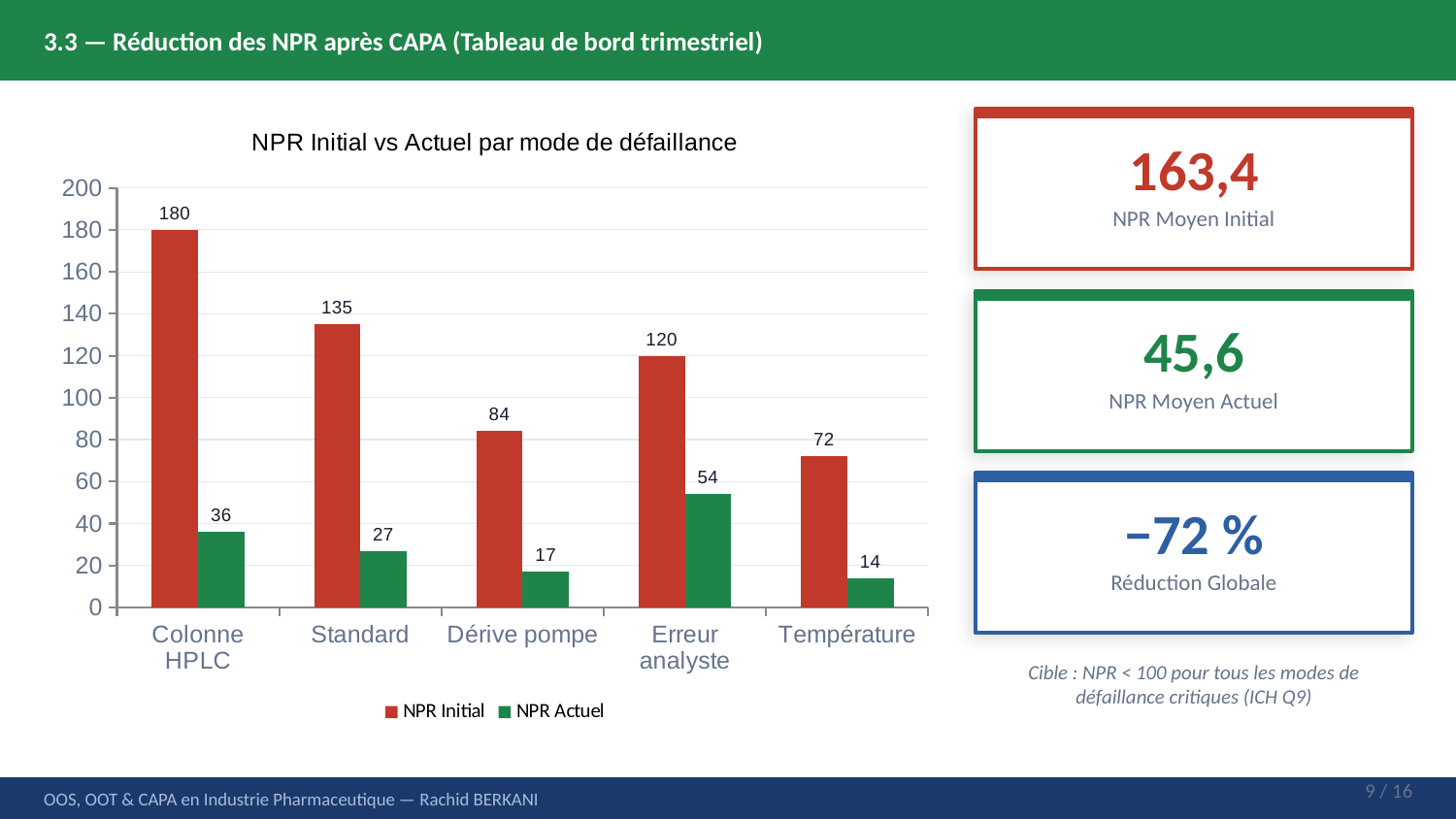

3.3 — Réduction des NPR après CAPA (Tableau de bord trimestriel)

### Chart: NPR Initial vs Actuel par mode de défaillance

| Category | NPR Initial | NPR Actuel |
|---|---|---|
| Colonne HPLC | 180.0 | 36.0 |
| Standard | 135.0 | 27.0 |
| Dérive pompe | 84.0 | 17.0 |
| Erreur analyste | 120.0 | 54.0 |
| Température | 72.0 | 14.0 |

163,4
NPR Moyen Initial

45,6
NPR Moyen Actuel

−72 %
Réduction Globale
Cible : NPR < 100 pour tous les modes de défaillance critiques (ICH Q9)
9 / 16

OOS, OOT & CAPA en Industrie Pharmaceutique — Rachid BERKANI